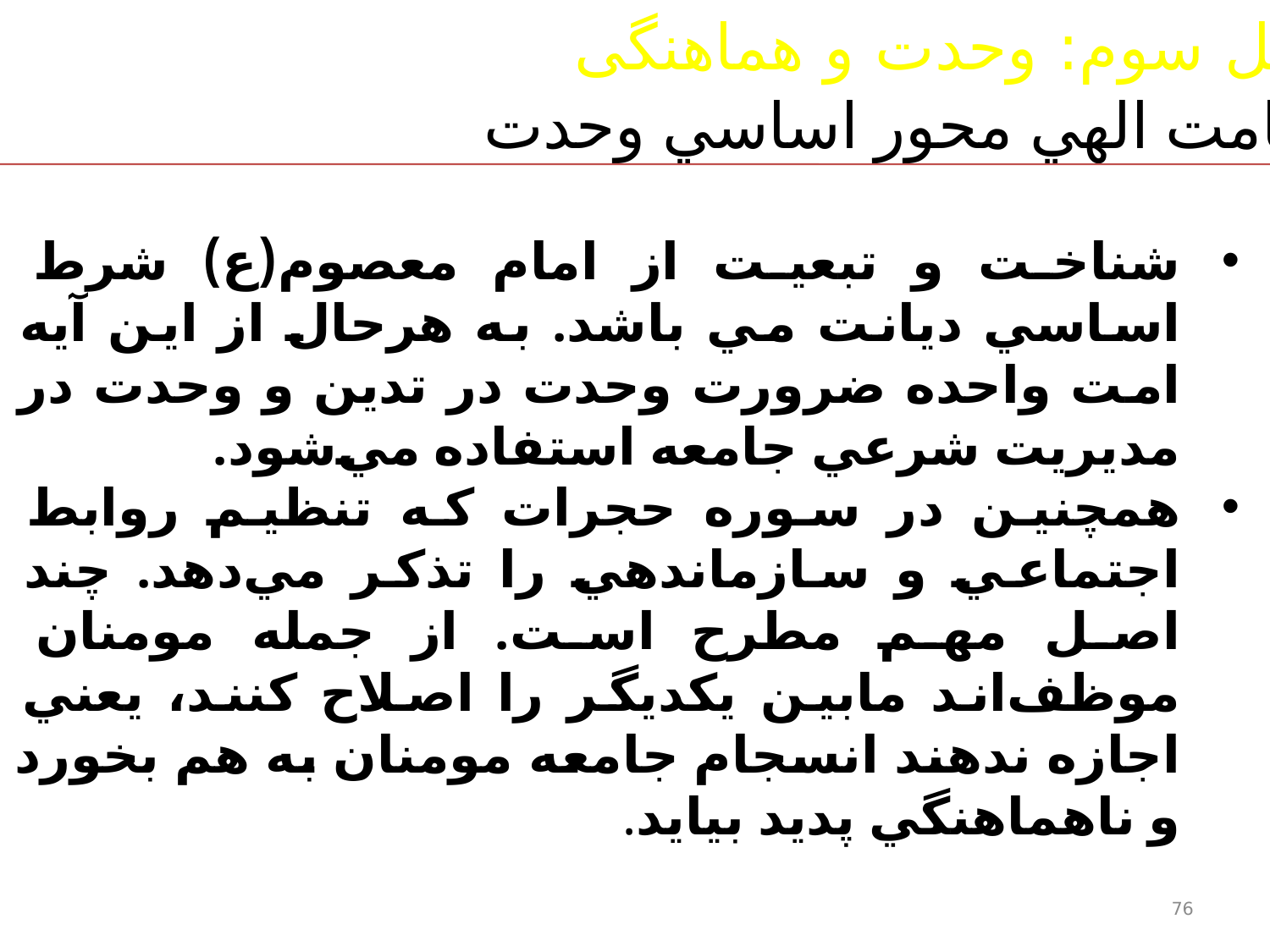

اصل سوم: وحدت و هماهنگی
# امامت الهي محور اساسي وحدت

شناخت و تبعيت از امام معصوم(ع) شرط اساسي ديانت مي باشد. به هرحال از اين آيه امت واحده ضرورت وحدت در تدين و وحدت در مديريت شرعي جامعه استفاده مي‌شود.
همچنين در سوره حجرات كه تنظيم روابط اجتماعي و سازماندهي را تذكر مي‌دهد. چند اصل مهم مطرح است. از جمله مومنان موظف‌اند مابين يكديگر را اصلاح كنند، يعني اجازه ندهند انسجام جامعه مومنان به هم بخورد و ناهماهنگي پديد بيايد.
76